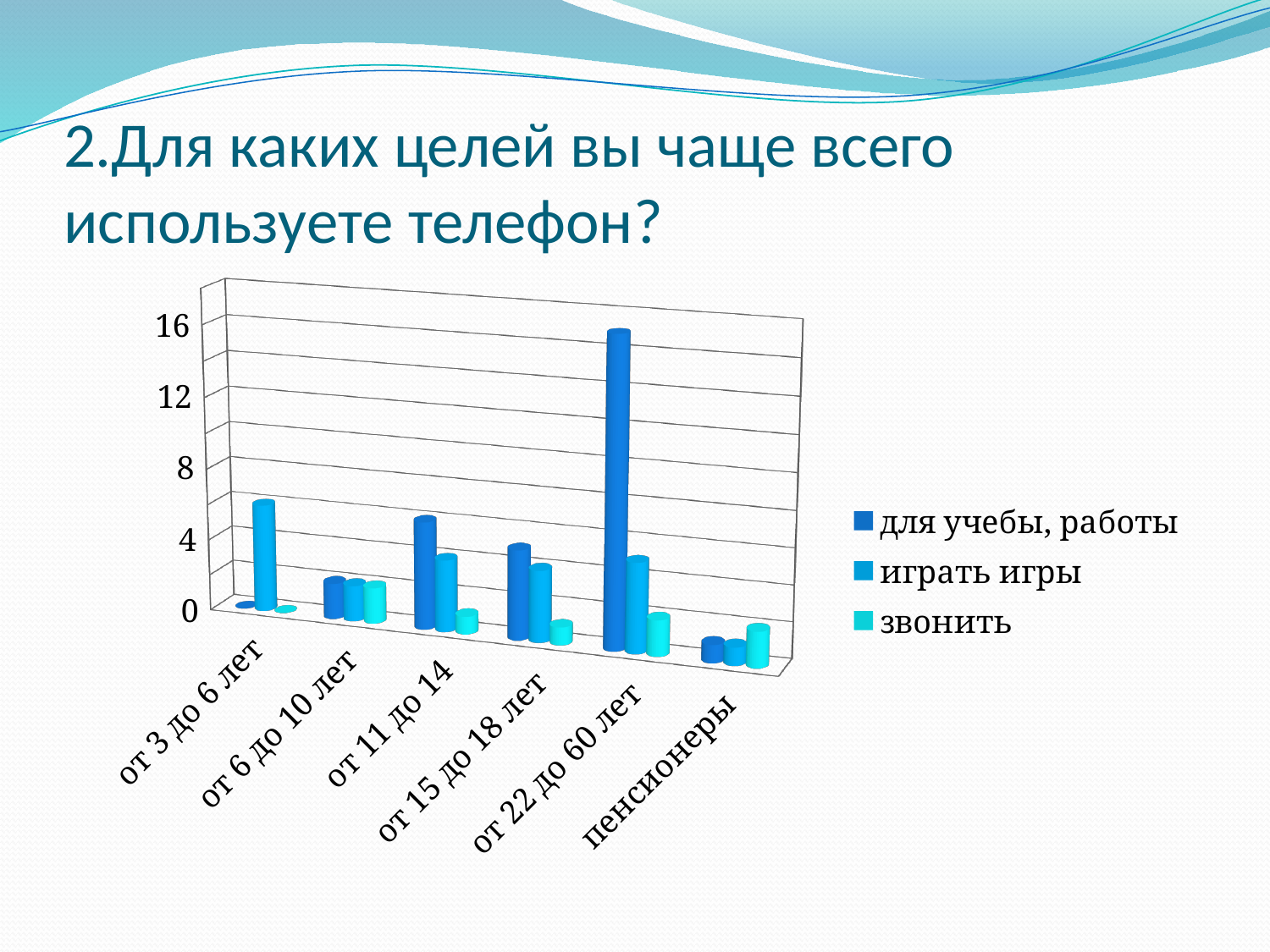

# 2.Для каких целей вы чаще всего используете телефон?

[unsupported chart]